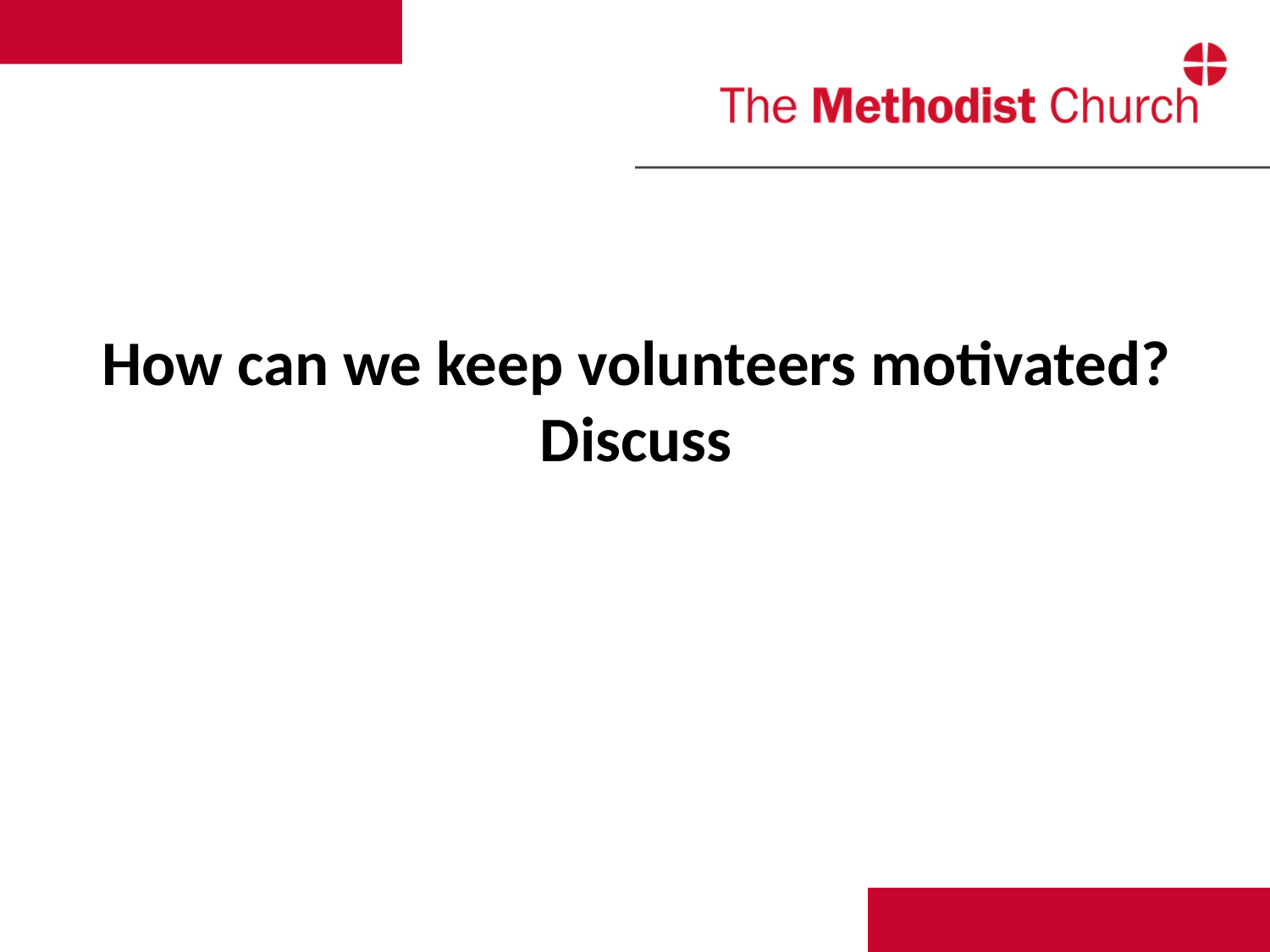

# How can we keep volunteers motivated? Discuss